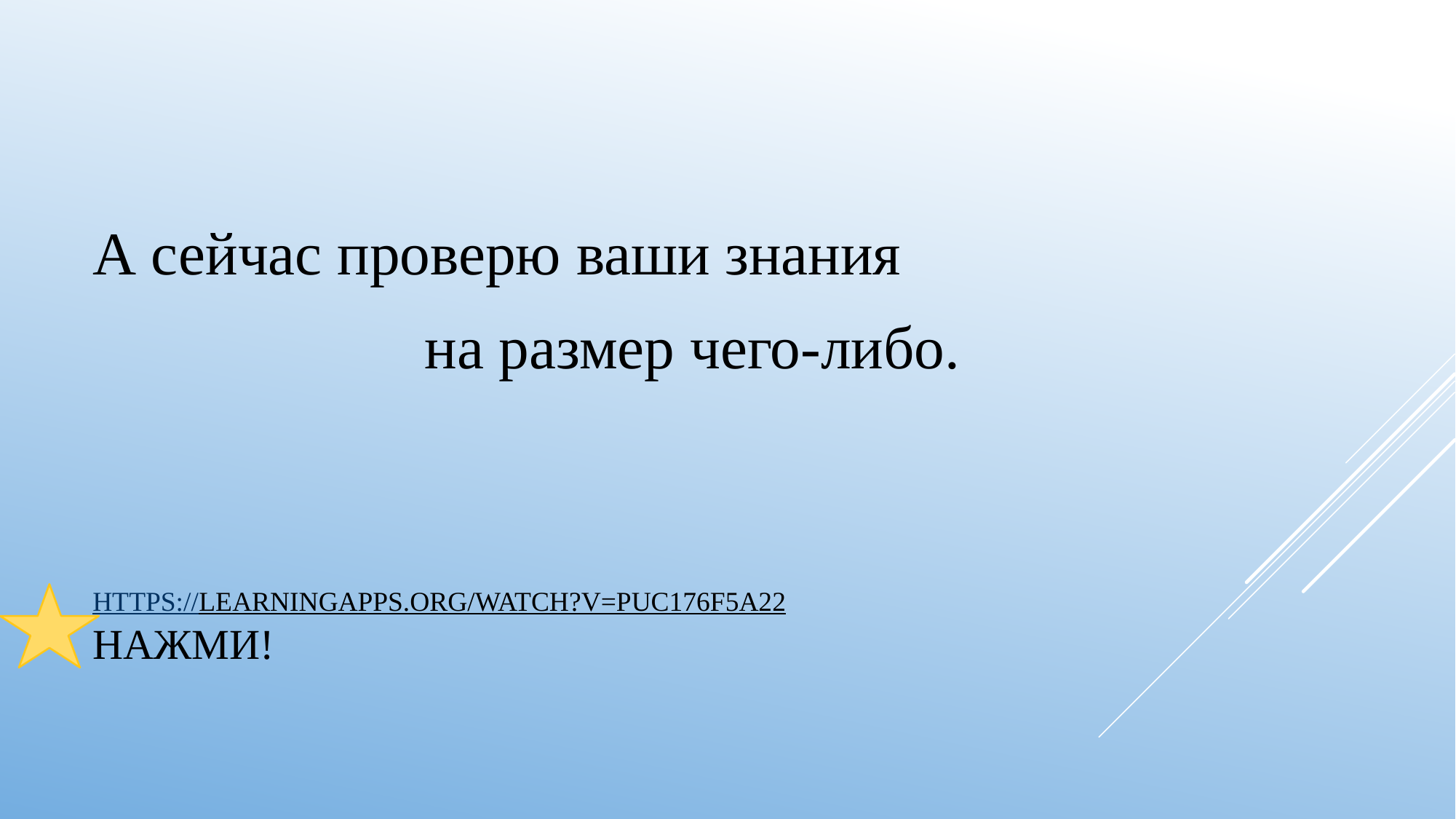

А сейчас проверю ваши знания
                      на размер чего-либо.
# https://learningapps.org/watch?v=puc176f5a22 Нажми!